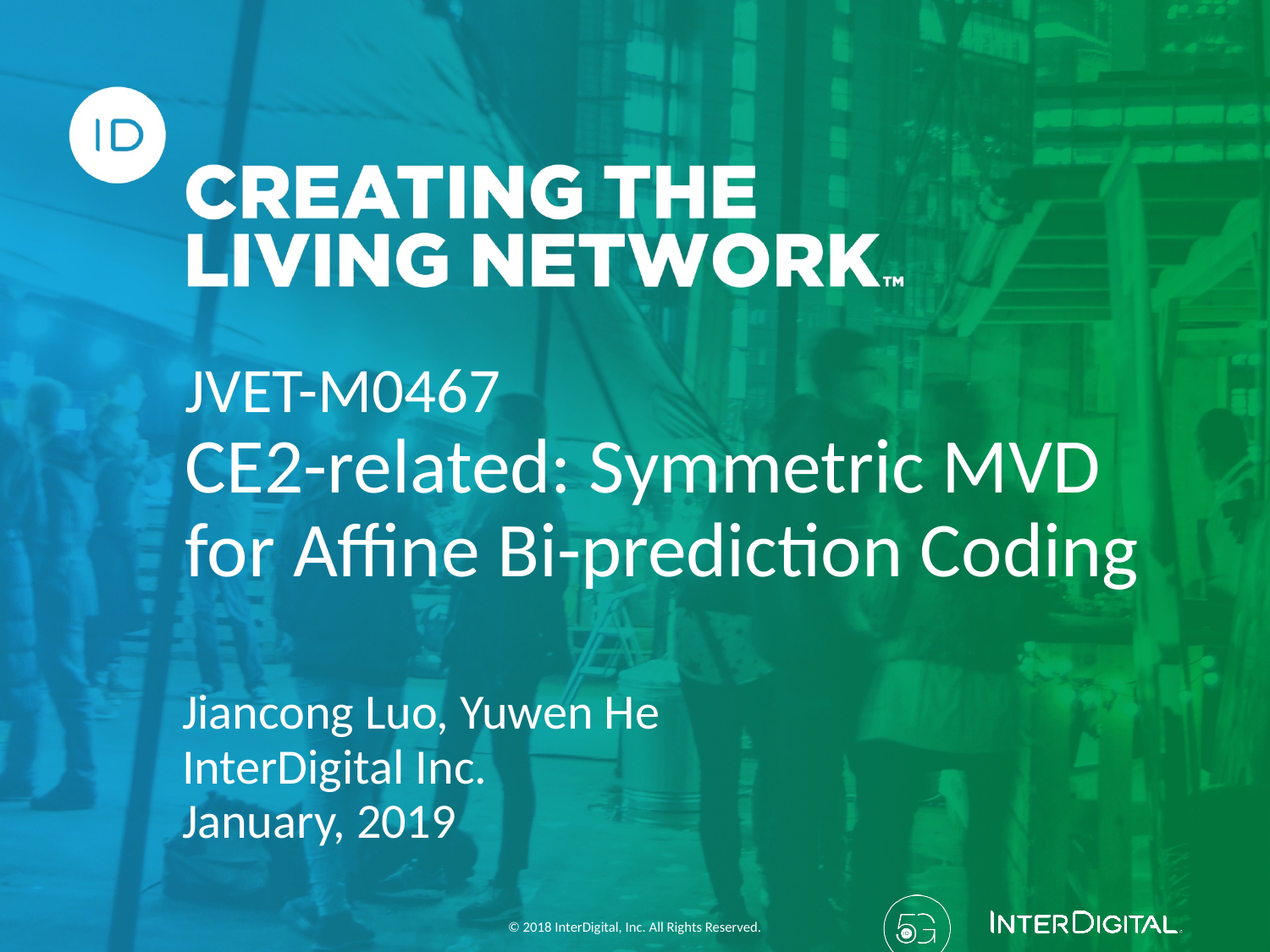

# JVET-M0467 CE2-related: Symmetric MVD for Affine Bi-prediction Coding
Jiancong Luo, Yuwen He
InterDigital Inc.
January, 2019
© 2018 InterDigital, Inc. All Rights Reserved.